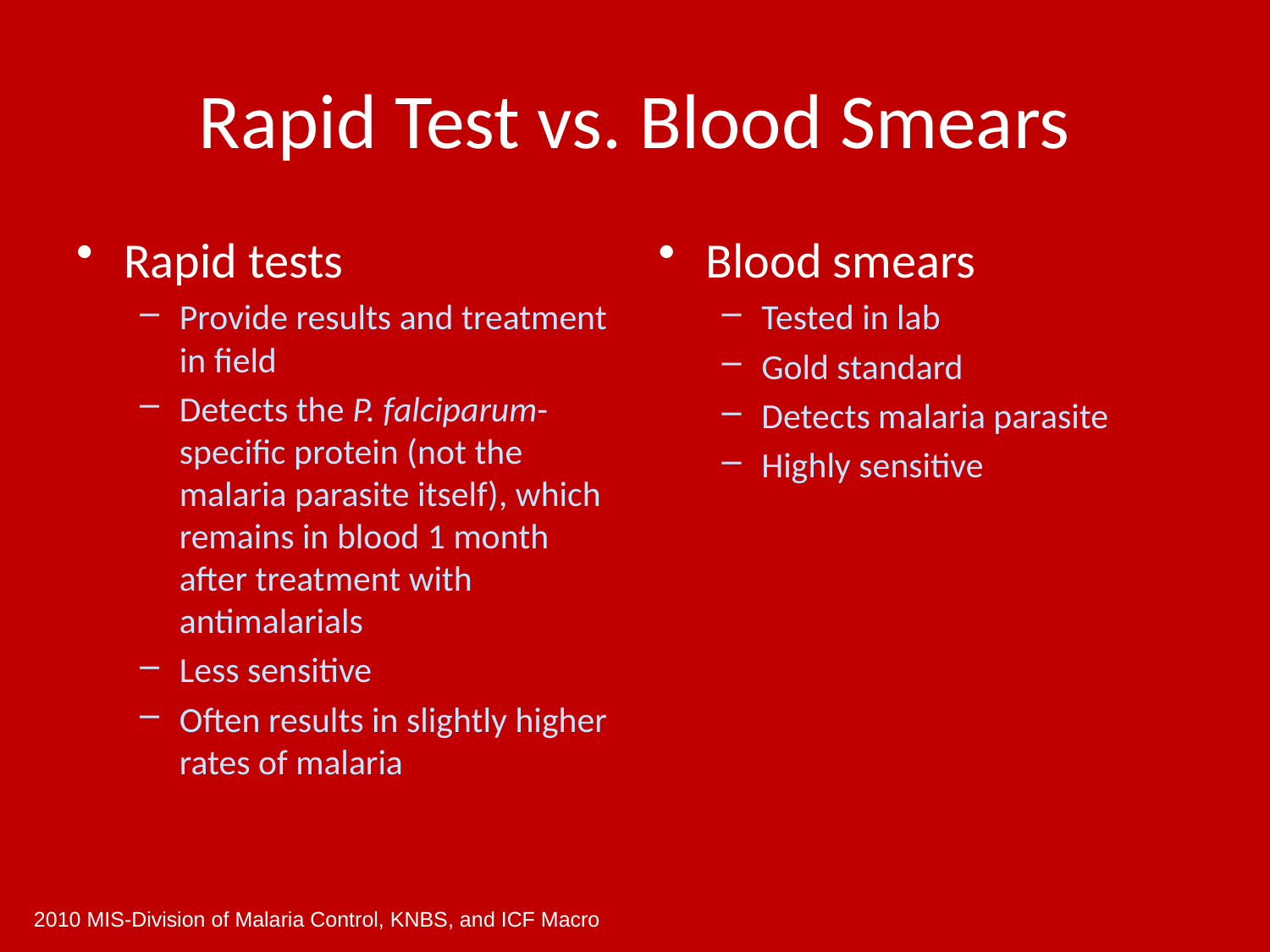

# Rapid Test vs. Blood Smears
Rapid tests
Provide results and treatment in field
Detects the P. falciparum-specific protein (not the malaria parasite itself), which remains in blood 1 month after treatment with antimalarials
Less sensitive
Often results in slightly higher rates of malaria

Blood smears
Tested in lab
Gold standard
Detects malaria parasite
Highly sensitive

2010 MIS-Division of Malaria Control, KNBS, and ICF Macro